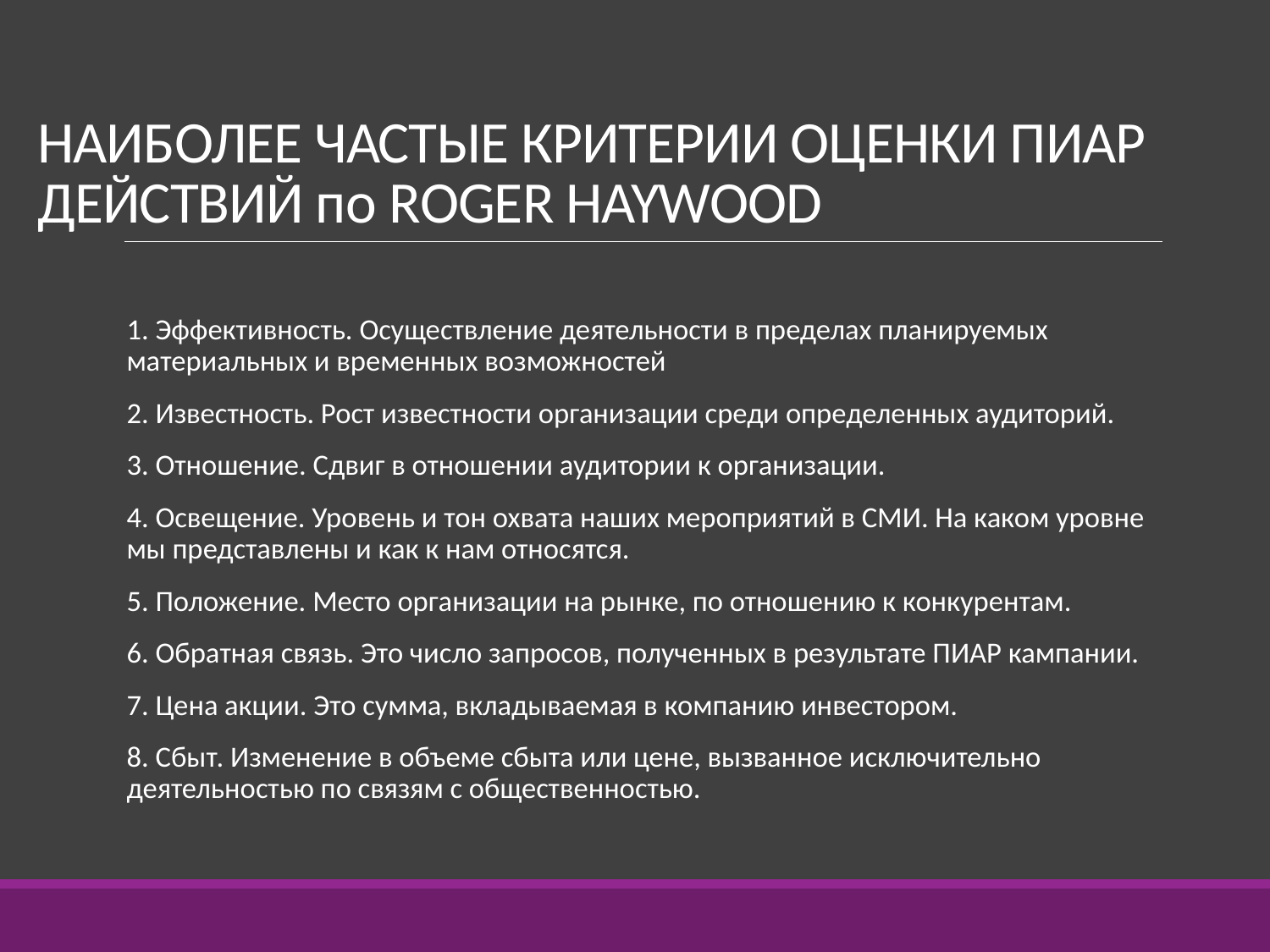

# НАИБОЛЕЕ ЧАСТЫЕ КРИТЕРИИ ОЦЕНКИ ПИАР ДЕЙСТВИЙ по ROGER HAYWOOD

1. Эффективность. Осуществление деятельности в пределах планируемых материальных и временных возможностей
2. Известность. Рост известности организации среди определенных аудиторий.
3. Отношение. Сдвиг в отношении аудитории к организации.
4. Освещение. Уровень и тон охвата наших мероприятий в СМИ. На каком уровне мы представлены и как к нам относятся.
5. Положение. Место организации на рынке, по отношению к конкурентам.
6. Обратная связь. Это число запросов, полученных в результате ПИАР кампании.
7. Цена акции. Это сумма, вкладываемая в компанию инвестором.
8. Сбыт. Изменение в объеме сбыта или цене, вызванное исключительно деятельностью по связям с общественностью.